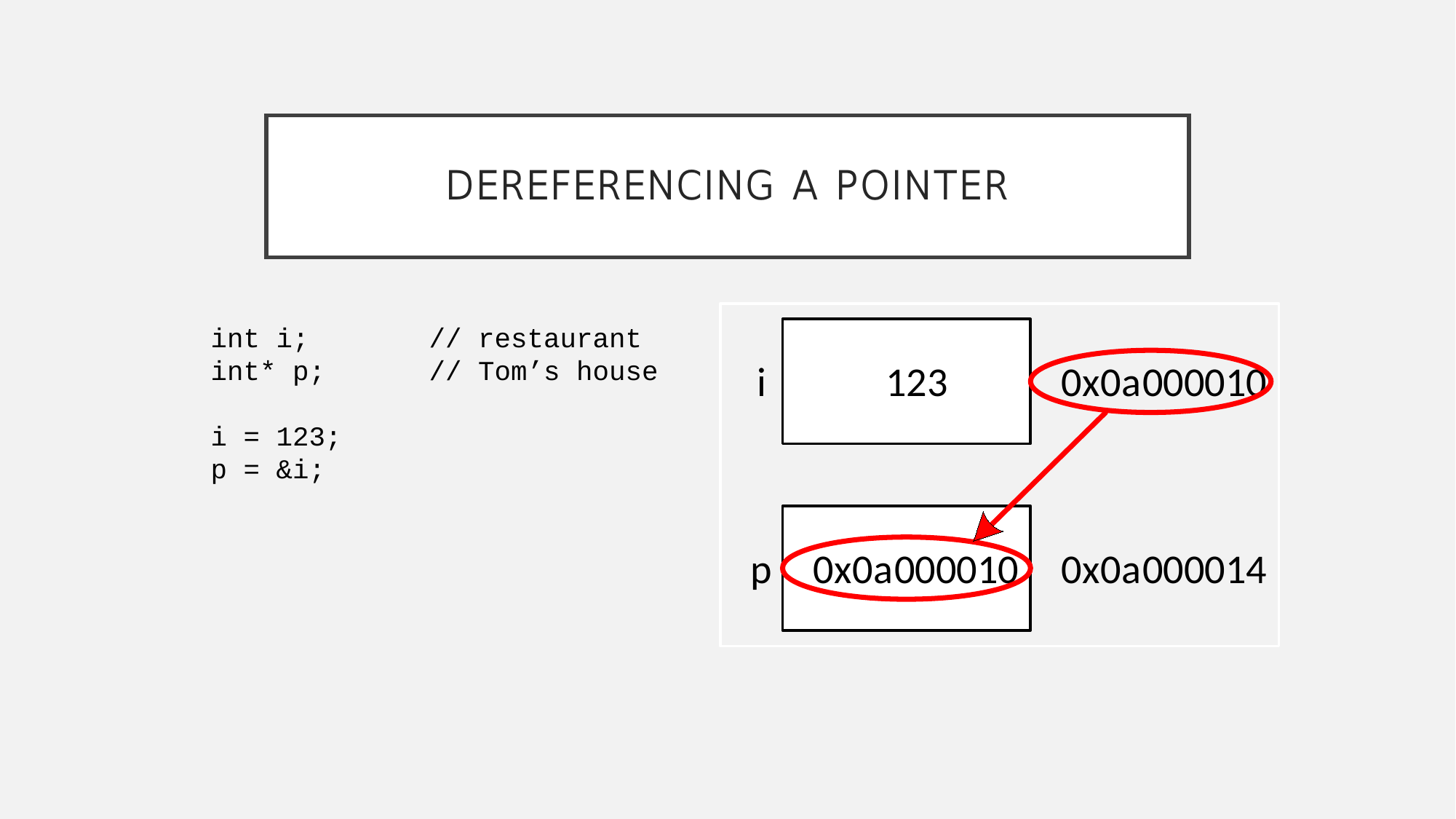

# Dereferencing A Pointer

int i;		// restaurant
int* p;	// Tom’s house

i = 123;
p = &i;

i
123
0
x
0
a
000010

p
0
x
0
a
000010
0
x
0
a
000014